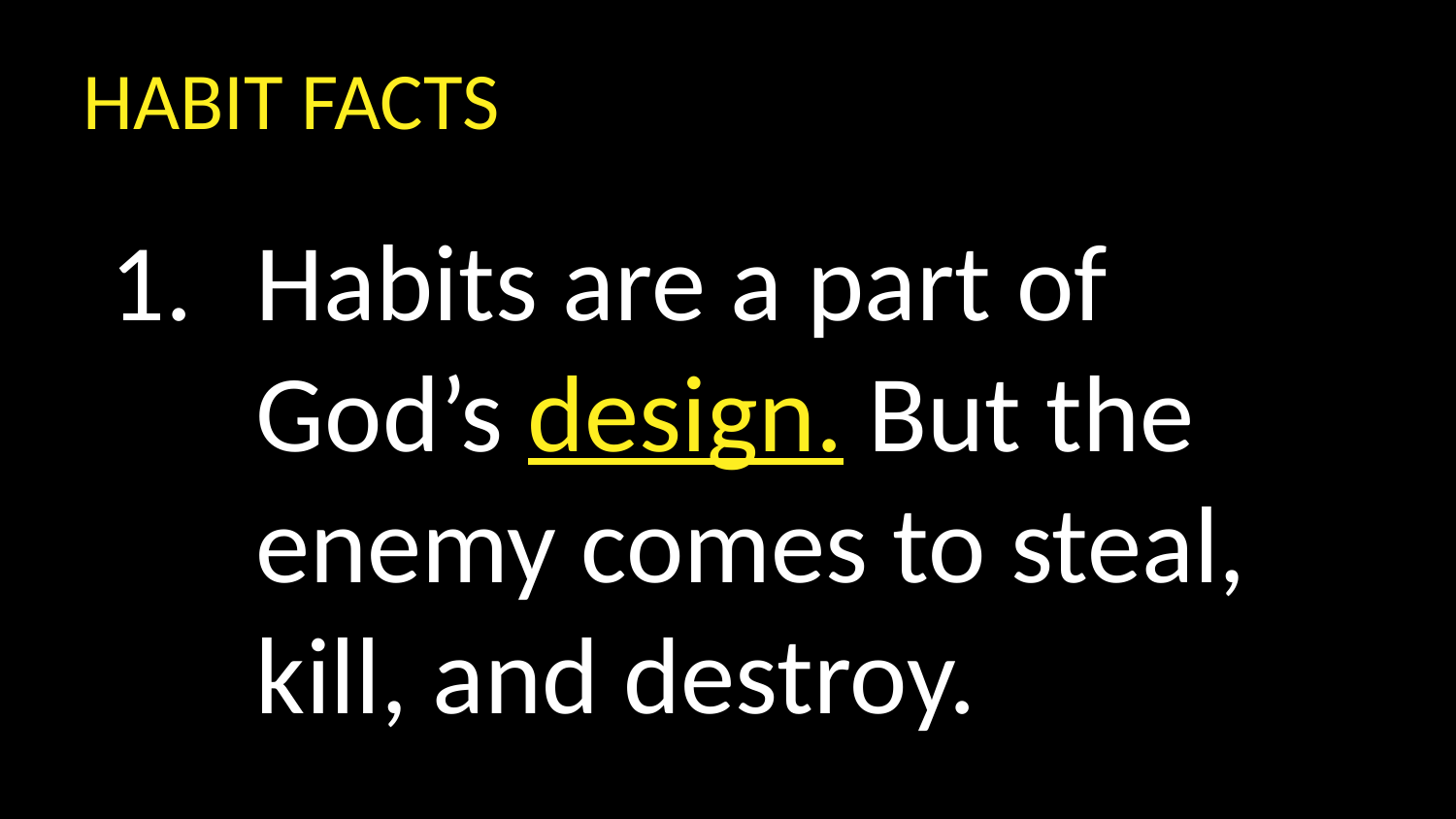

HABIT FACTS
Habits are a part of God’s design. But the enemy comes to steal, kill, and destroy.